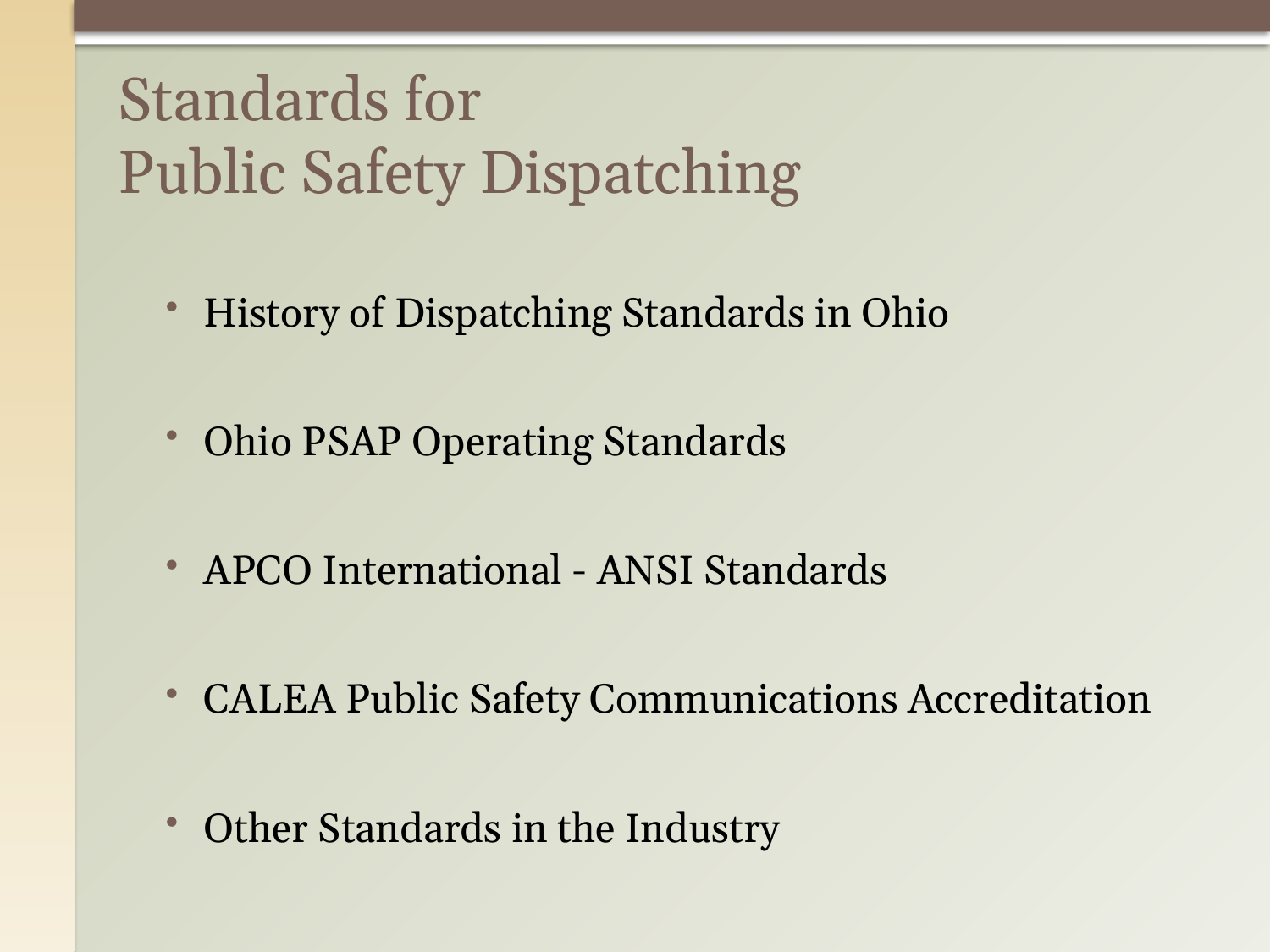

# Standards for Public Safety Dispatching

History of Dispatching Standards in Ohio

Ohio PSAP Operating Standards

APCO International - ANSI Standards

CALEA Public Safety Communications Accreditation

Other Standards in the Industry